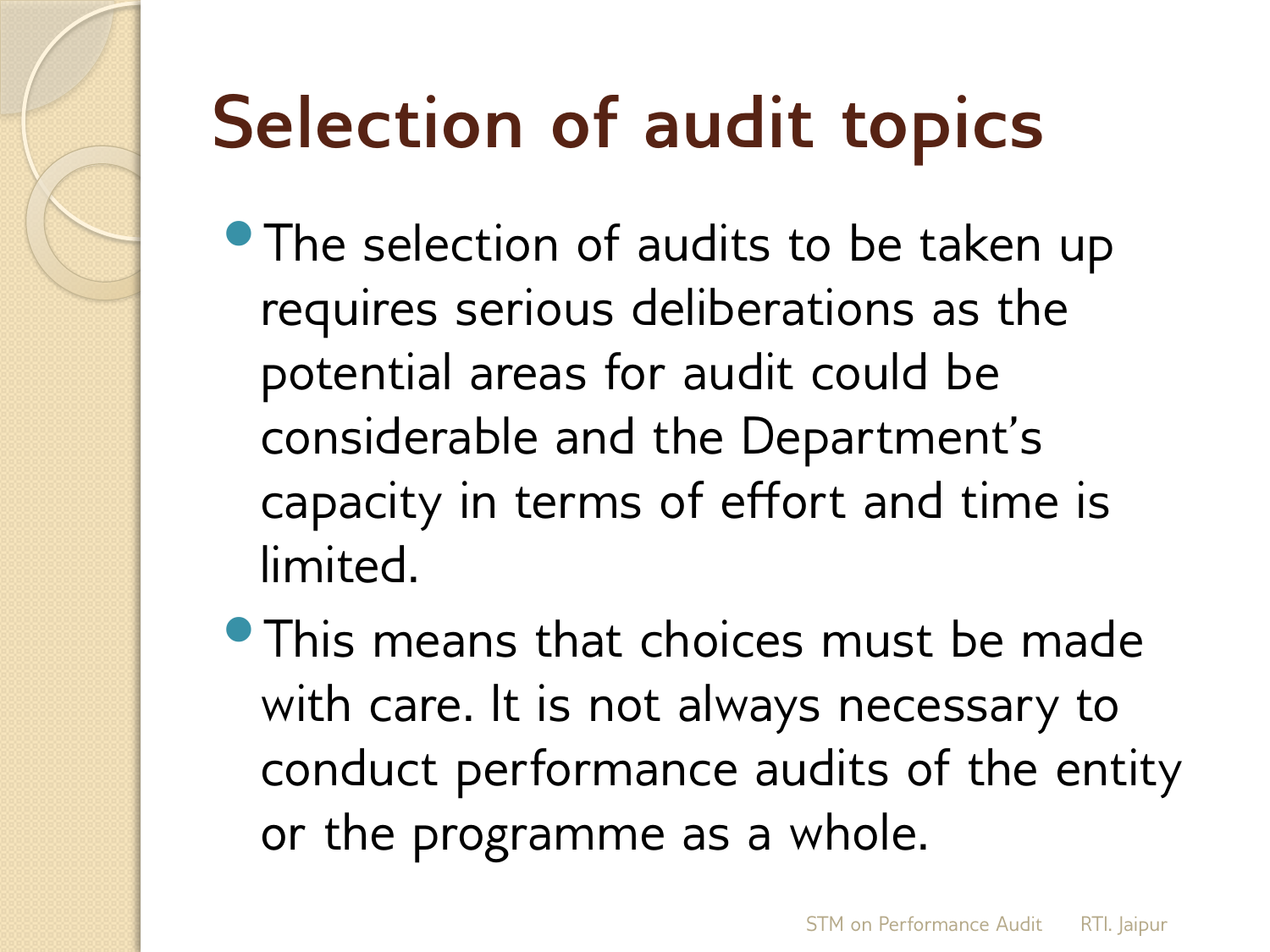

# Selection of audit topics
The selection of audits to be taken up requires serious deliberations as the potential areas for audit could be considerable and the Department’s capacity in terms of effort and time is limited.
This means that choices must be made with care. It is not always necessary to conduct performance audits of the entity or the programme as a whole.
STM on Performance Audit      RTI. Jaipur